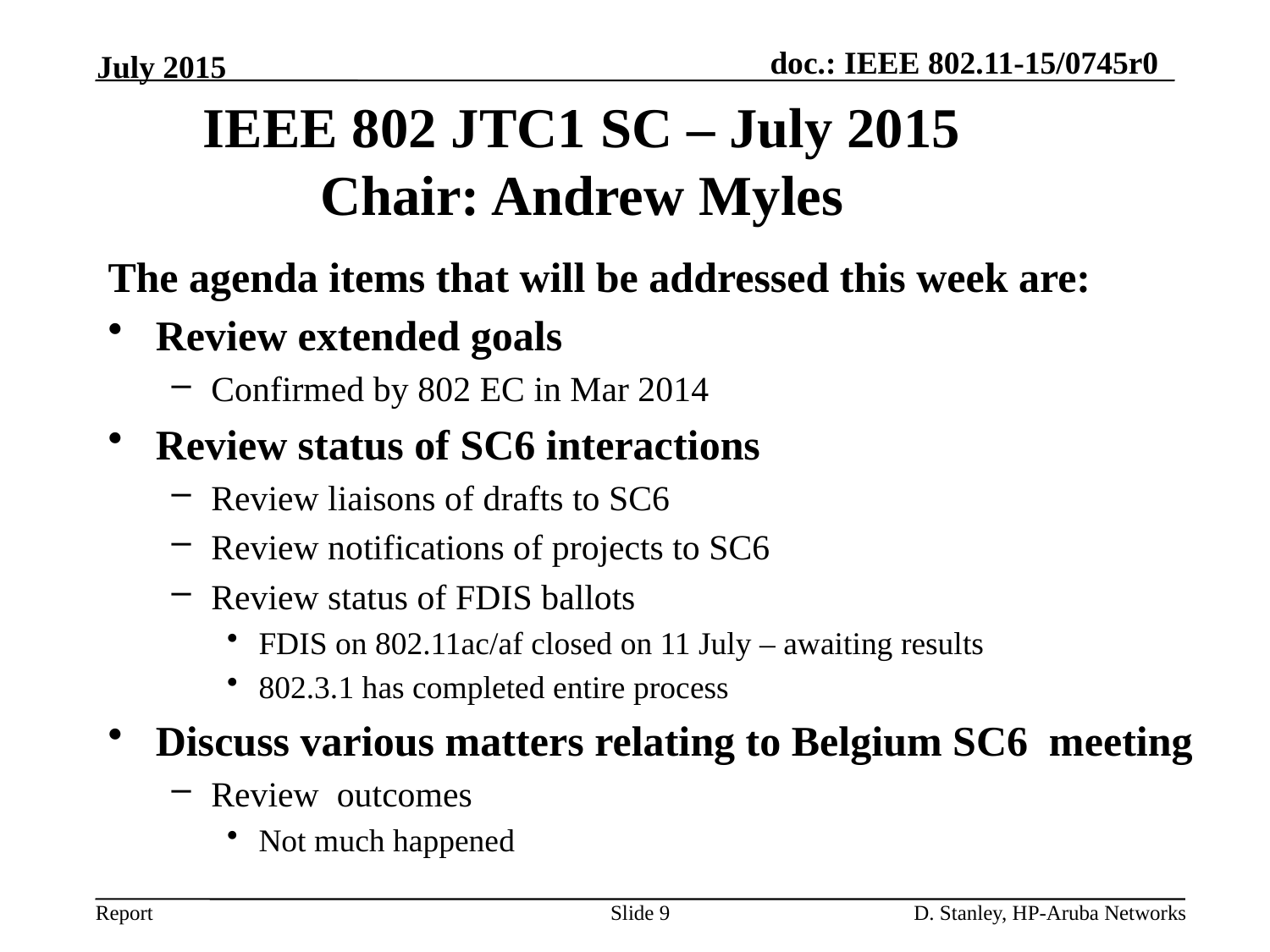

July 2015
IEEE 802 JTC1 SC – July 2015
Chair: Andrew Myles
The agenda items that will be addressed this week are:
Review extended goals
Confirmed by 802 EC in Mar 2014
Review status of SC6 interactions
Review liaisons of drafts to SC6
Review notifications of projects to SC6
Review status of FDIS ballots
FDIS on 802.11ac/af closed on 11 July – awaiting results
802.3.1 has completed entire process
Discuss various matters relating to Belgium SC6  meeting
Review  outcomes
Not much happened
Slide 9
D. Stanley, HP-Aruba Networks